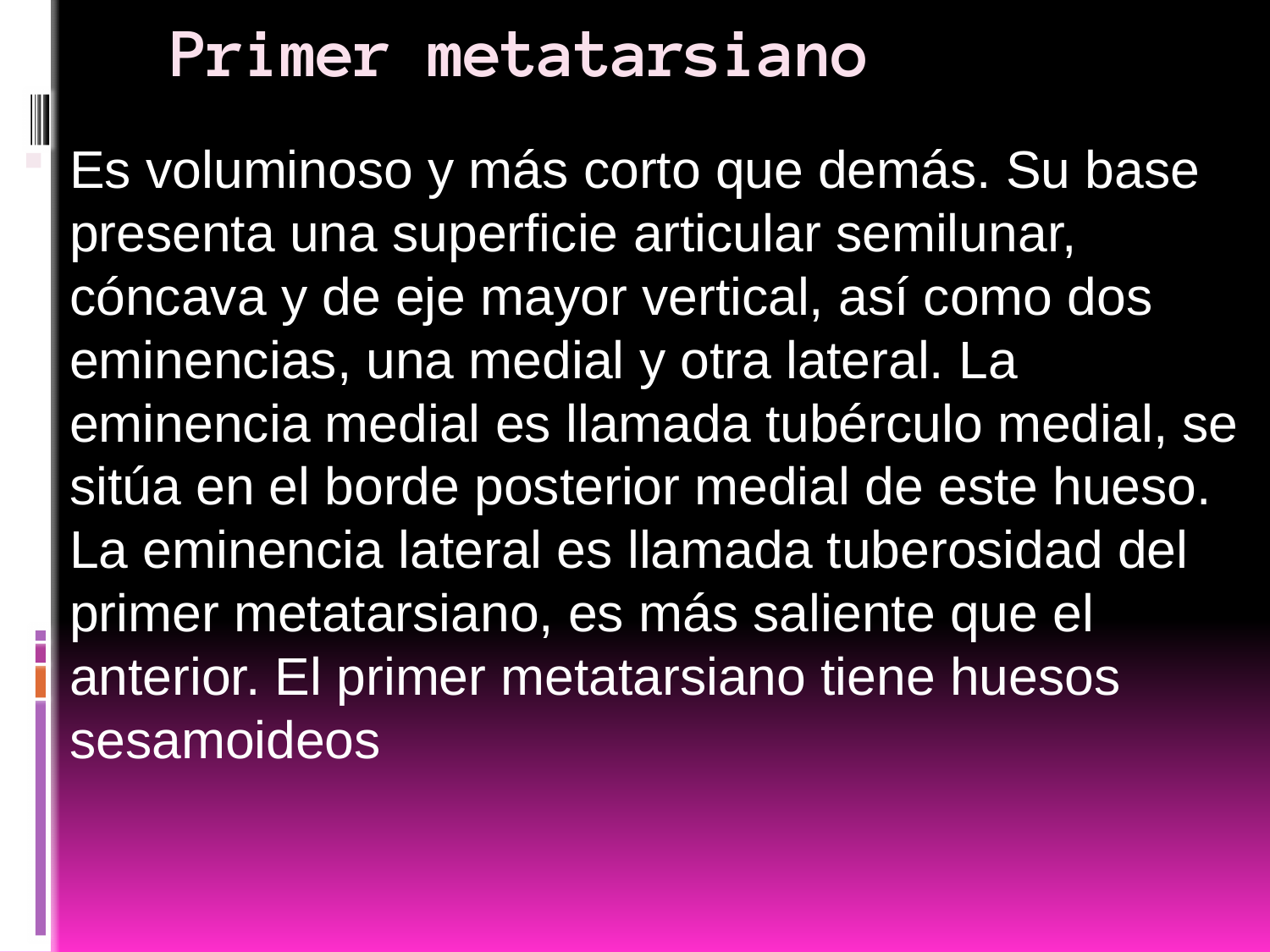

# Primer metatarsiano
Es voluminoso y más corto que demás. Su base presenta una superficie articular semilunar, cóncava y de eje mayor vertical, así como dos eminencias, una medial y otra lateral. La eminencia medial es llamada tubérculo medial, se sitúa en el borde posterior medial de este hueso. La eminencia lateral es llamada tuberosidad del primer metatarsiano, es más saliente que el anterior. El primer metatarsiano tiene huesos sesamoideos